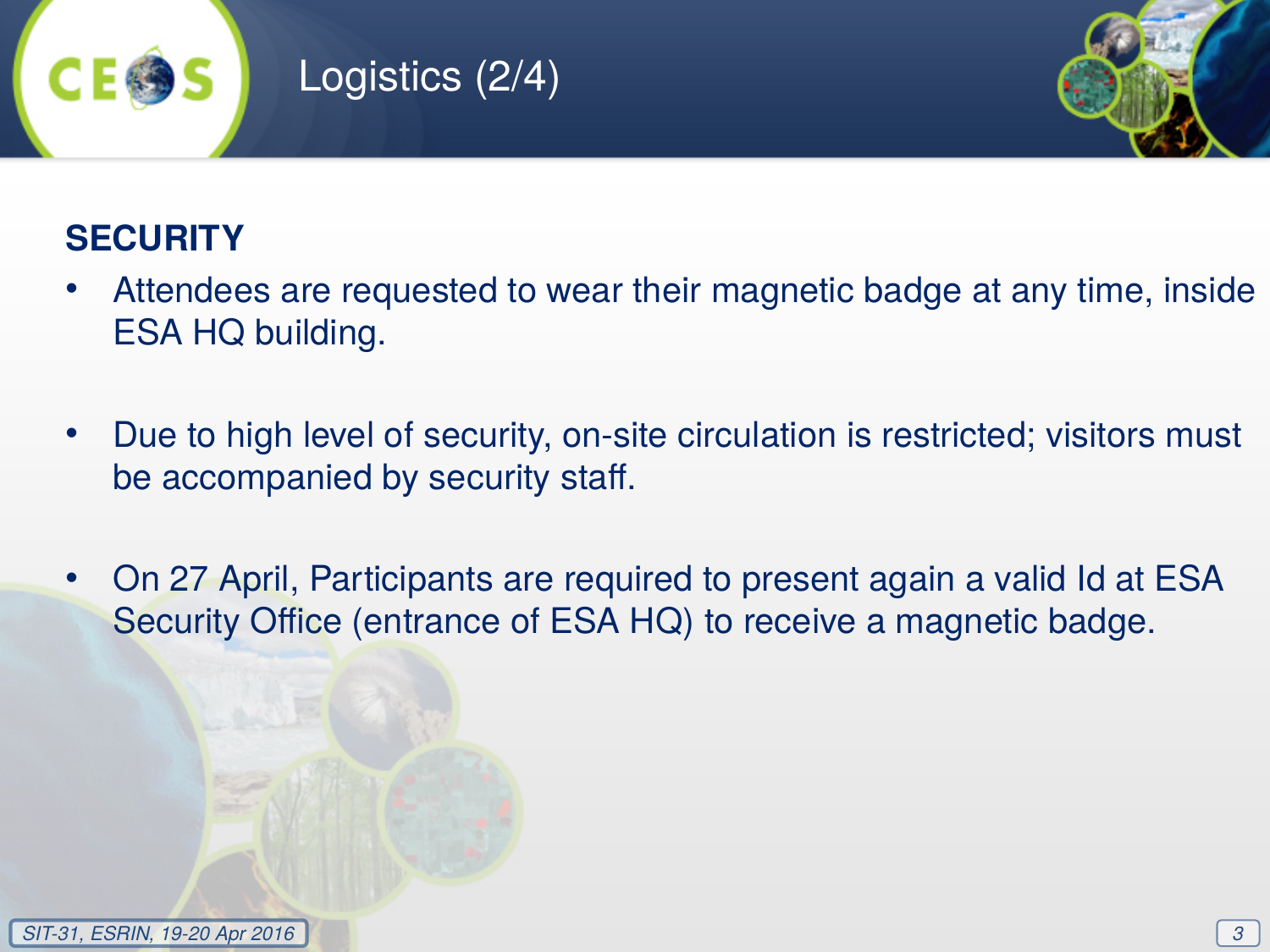

Logistics (2/4)

SECURITY
Attendees are requested to wear their magnetic badge at any time, inside ESA HQ building.

Due to high level of security, on-site circulation is restricted; visitors must be accompanied by security staff.

On 27 April, Participants are required to present again a valid Id at ESA Security Office (entrance of ESA HQ) to receive a magnetic badge.

3